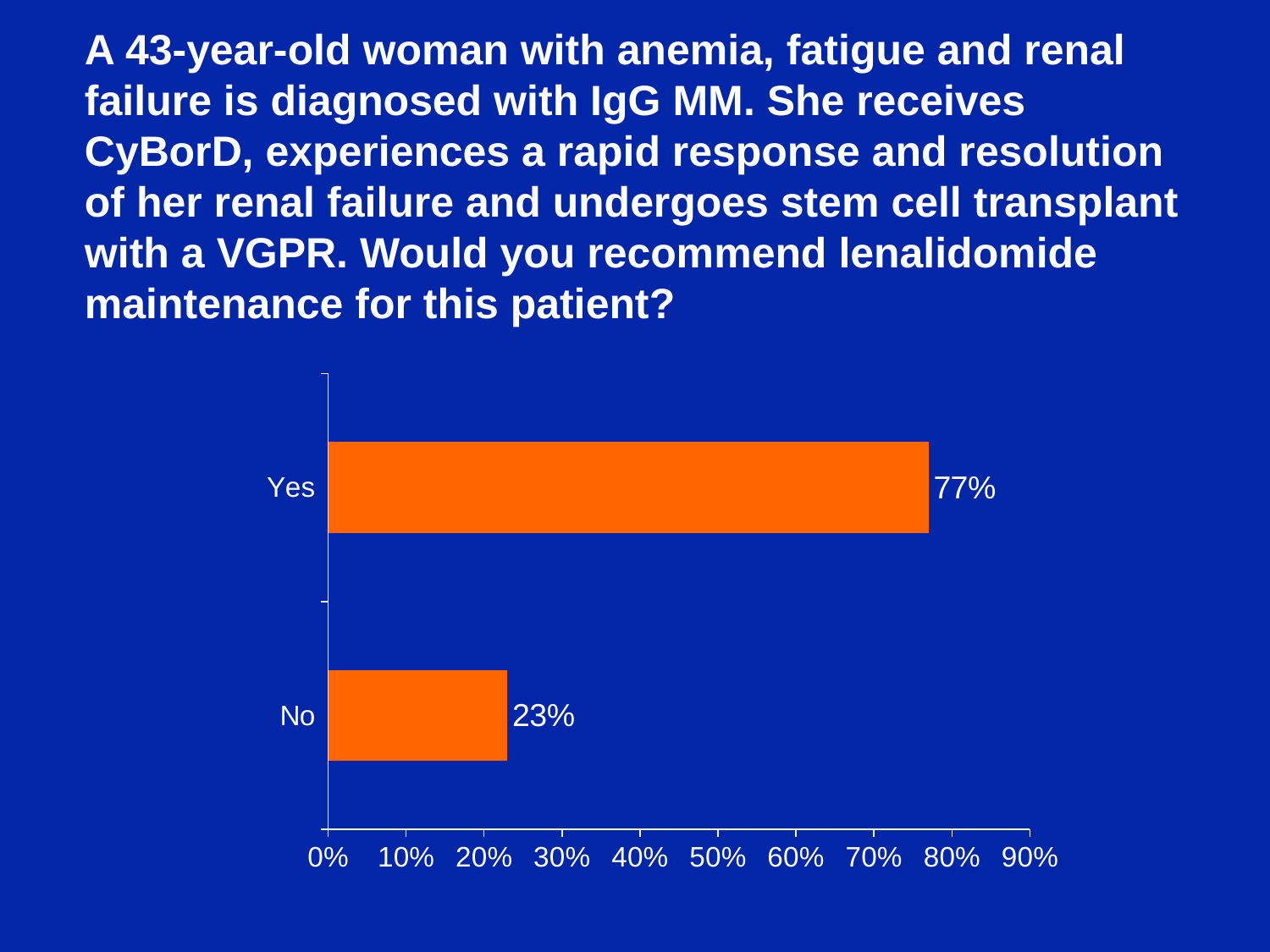

A 43-year-old woman with anemia, fatigue and renal failure is diagnosed with IgG MM. She receives CyBorD, experiences a rapid response and resolution of her renal failure and undergoes stem cell transplant with a VGPR. Would you recommend lenalidomide maintenance for this patient?

### Chart

| Category | Series 1 |
|---|---|
| No | 0.23 |
| Yes | 0.77 |